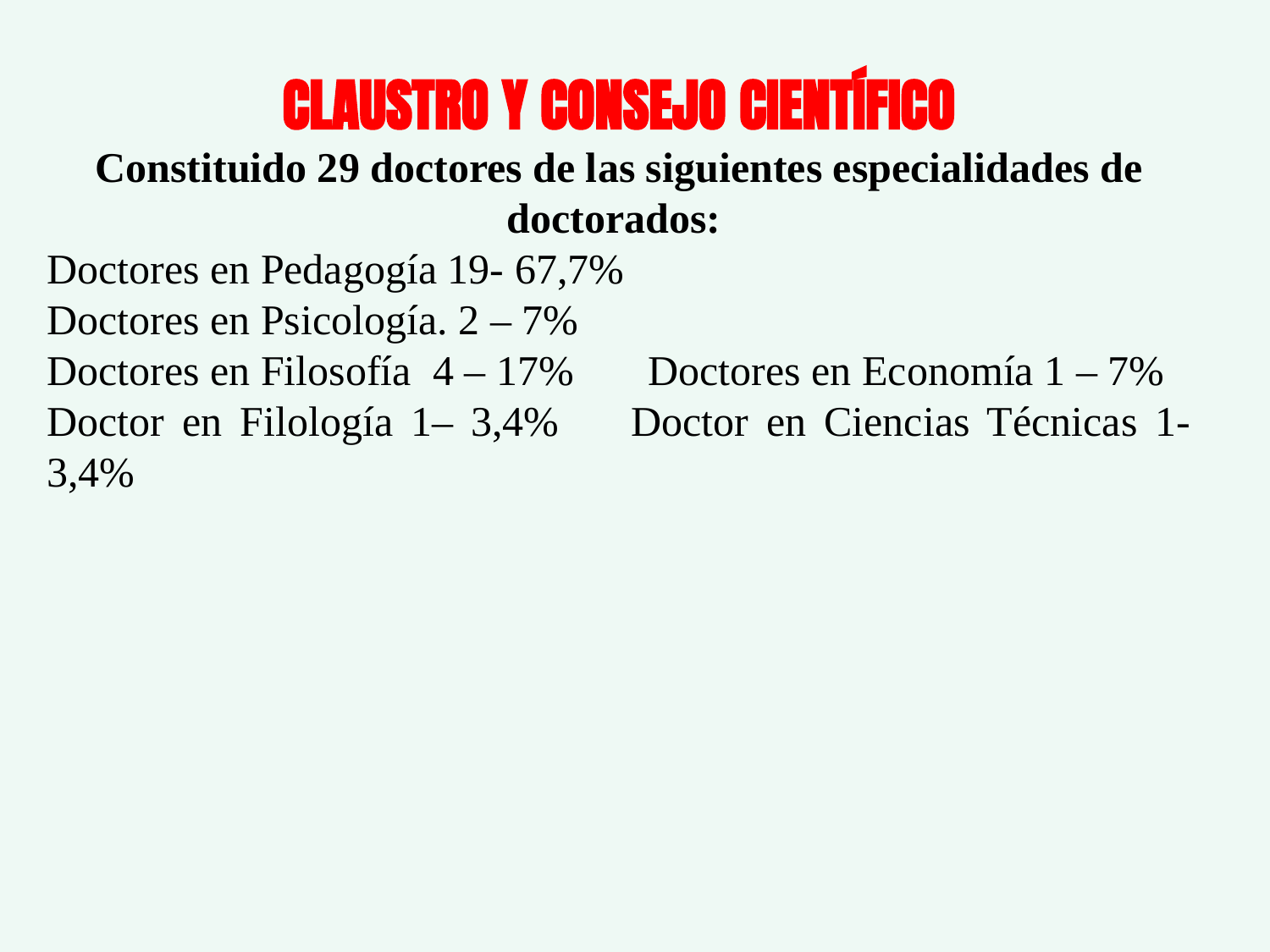

CLAUSTRO Y CONSEJO CIENTÍFICO
Constituido 29 doctores de las siguientes especialidades de doctorados:
Doctores en Pedagogía 19- 67,7%
Doctores en Psicología. 2 – 7%
Doctores en Filosofía  4 – 17%       Doctores en Economía 1 – 7%
Doctor en Filología 1– 3,4%    Doctor en Ciencias Técnicas 1-3,4%